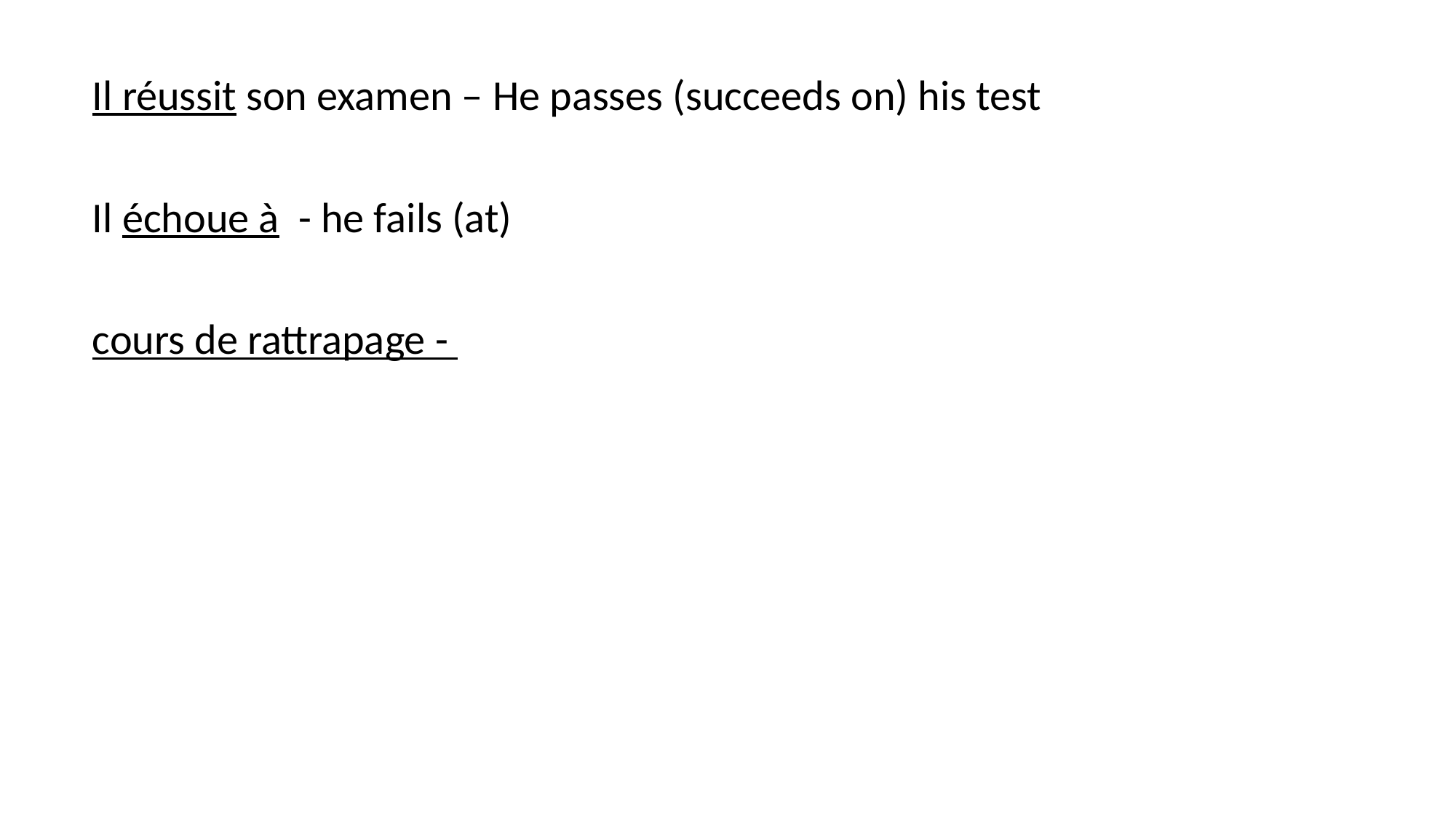

Il réussit son examen – He passes (succeeds on) his test

Il échoue à  - he fails (at)

cours de rattrapage -